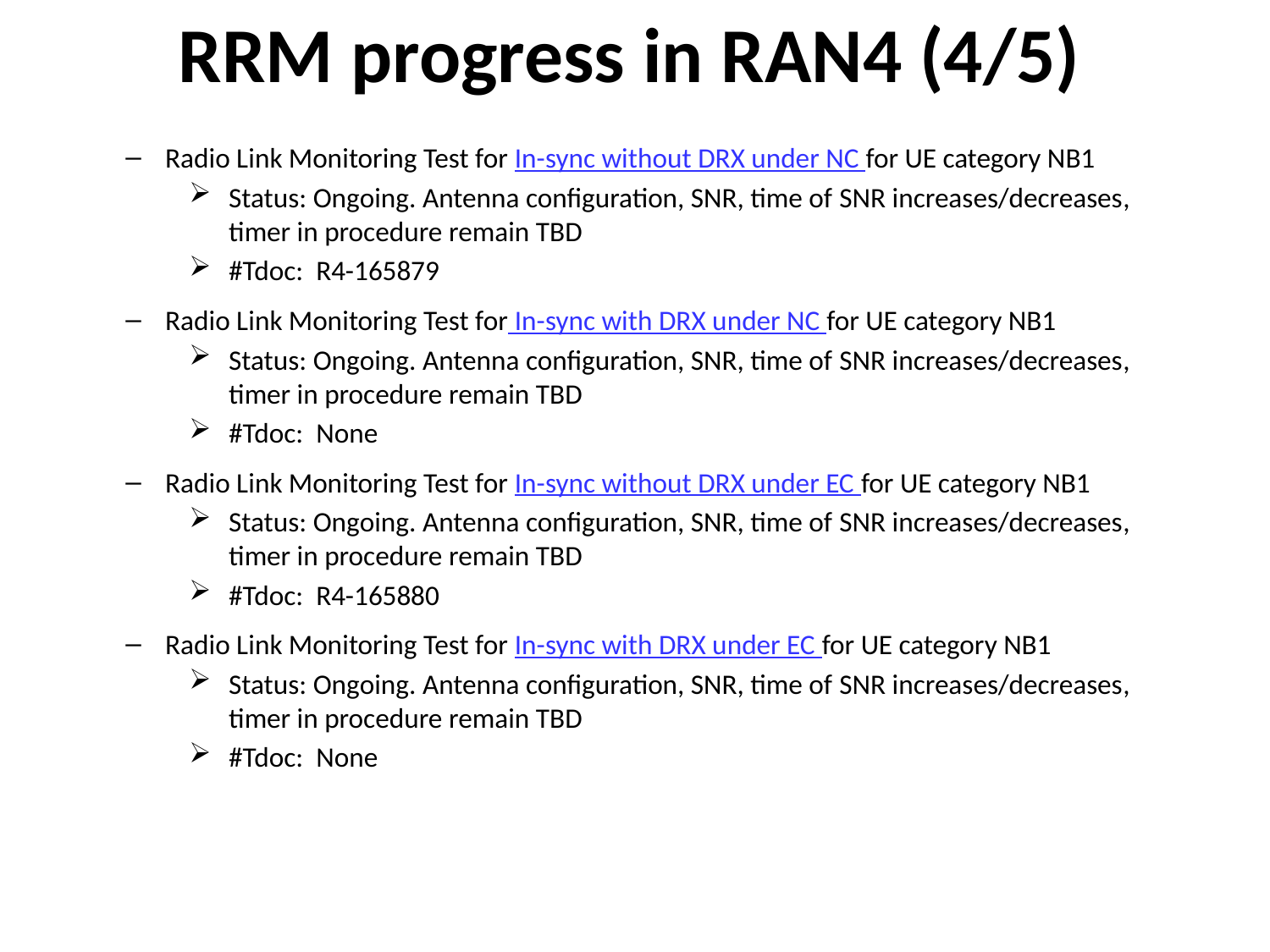

# RRM progress in RAN4 (4/5)
Radio Link Monitoring Test for In-sync without DRX under NC for UE category NB1
Status: Ongoing. Antenna configuration, SNR, time of SNR increases/decreases, timer in procedure remain TBD
#Tdoc:  R4-165879
Radio Link Monitoring Test for In-sync with DRX under NC for UE category NB1
Status: Ongoing. Antenna configuration, SNR, time of SNR increases/decreases, timer in procedure remain TBD
#Tdoc:  None
Radio Link Monitoring Test for In-sync without DRX under EC for UE category NB1
Status: Ongoing. Antenna configuration, SNR, time of SNR increases/decreases, timer in procedure remain TBD
#Tdoc:  R4-165880
Radio Link Monitoring Test for In-sync with DRX under EC for UE category NB1
Status: Ongoing. Antenna configuration, SNR, time of SNR increases/decreases, timer in procedure remain TBD
#Tdoc:  None